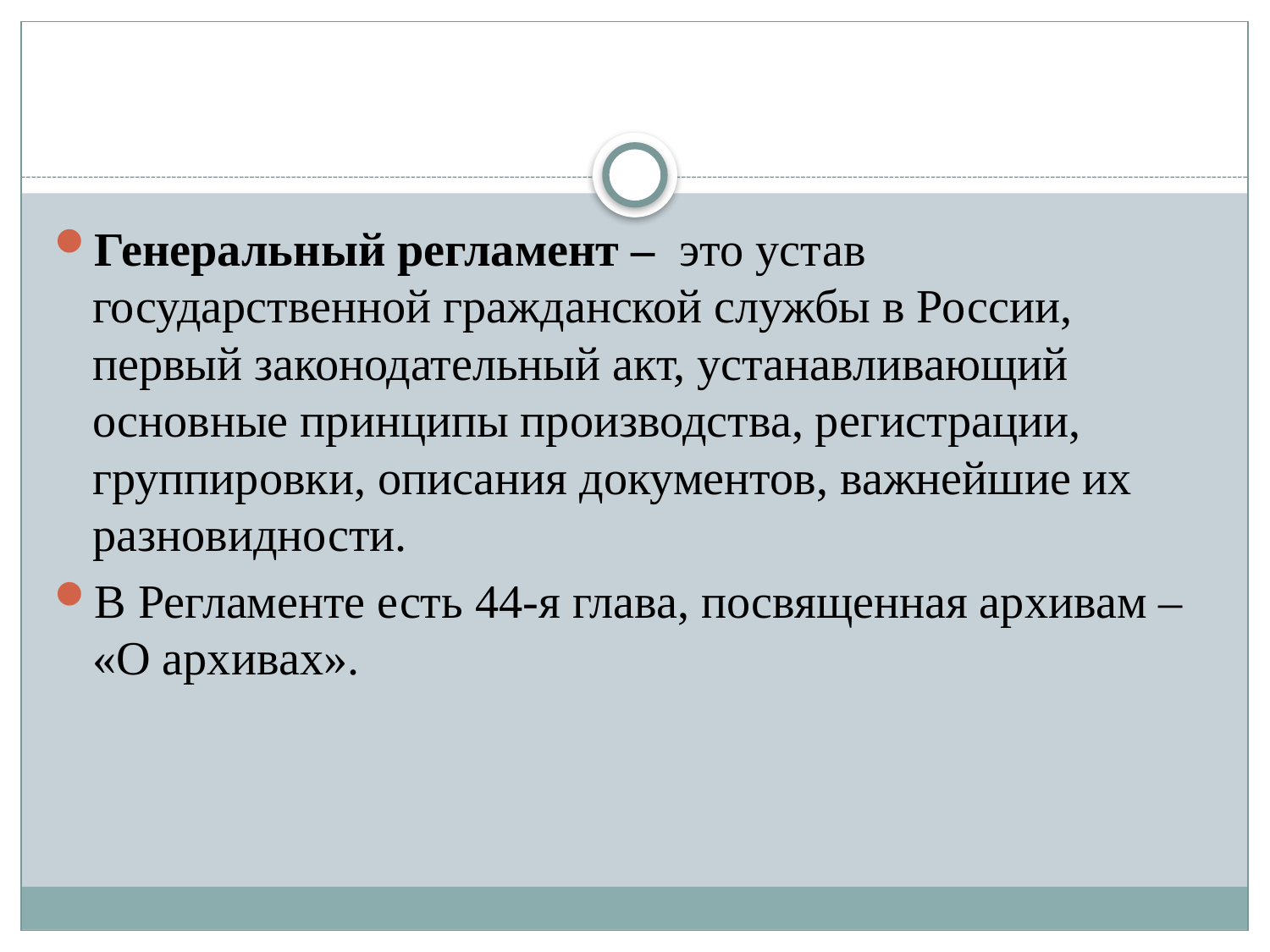

Генеральный регламент –  это устав государственной гражданской службы в России, первый законодательный акт, устанавливающий основные принципы производства, регистрации, группировки, описания документов, важнейшие их разновидности.
В Регламенте есть 44-я глава, посвященная архивам – «О архивах».